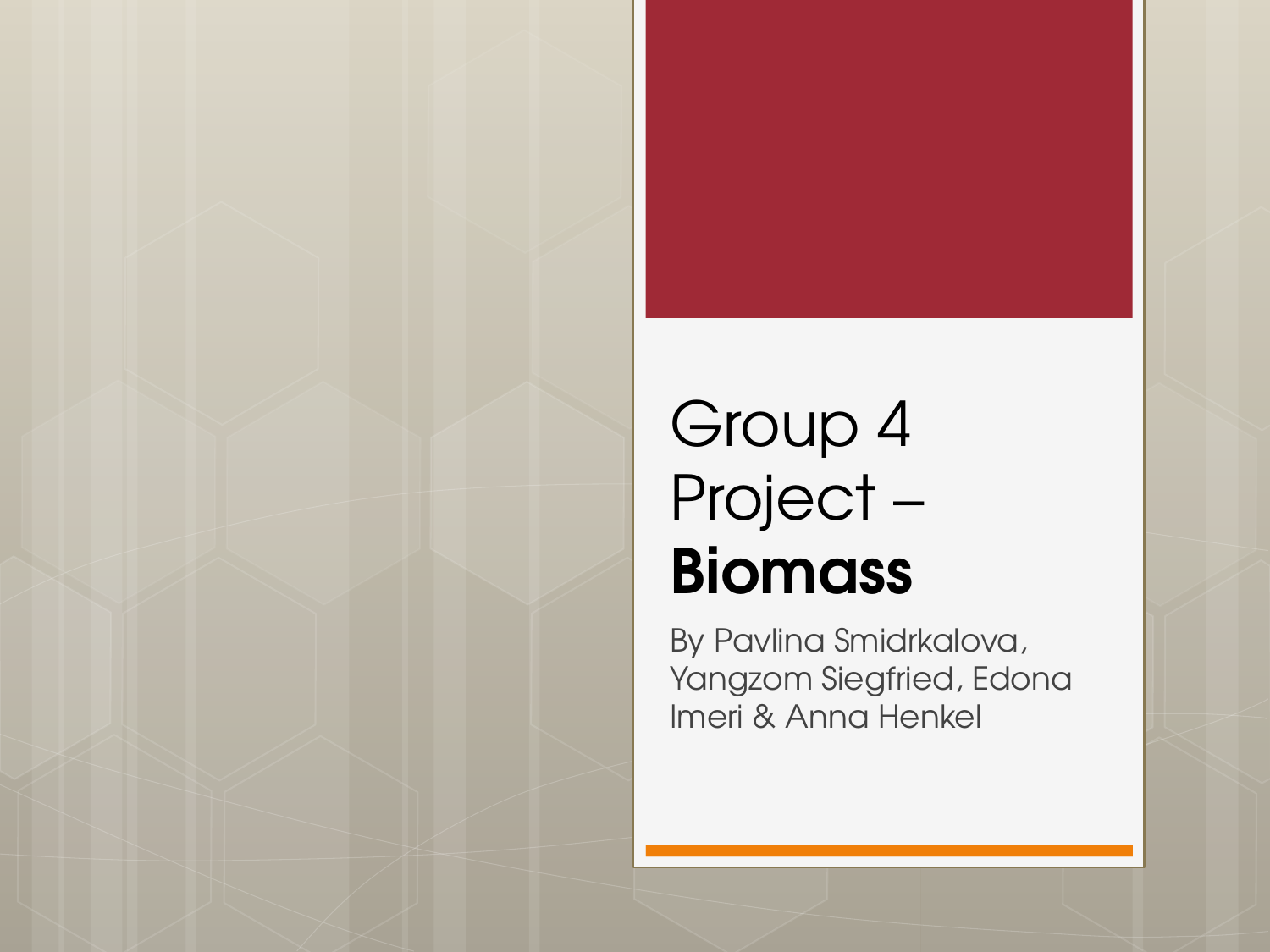

# Group 4 Project – Biomass
By Pavlina Smidrkalova, Yangzom Siegfried, Edona Imeri & Anna Henkel